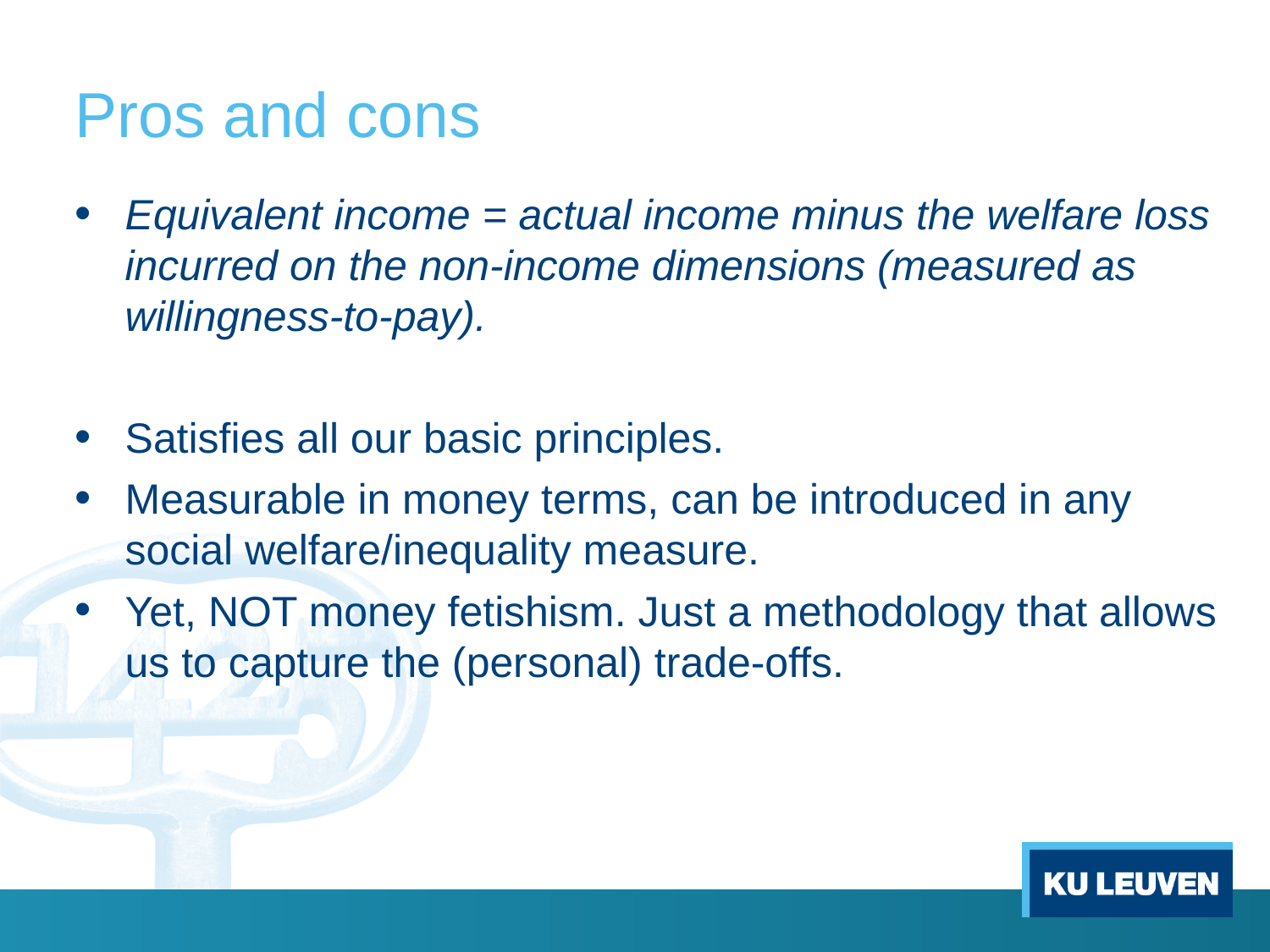

# Pros and cons
Equivalent income = actual income minus the welfare loss incurred on the non-income dimensions (measured as willingness-to-pay).

Satisfies all our basic principles.
Measurable in money terms, can be introduced in any social welfare/inequality measure.
Yet, NOT money fetishism. Just a methodology that allows us to capture the (personal) trade-offs.